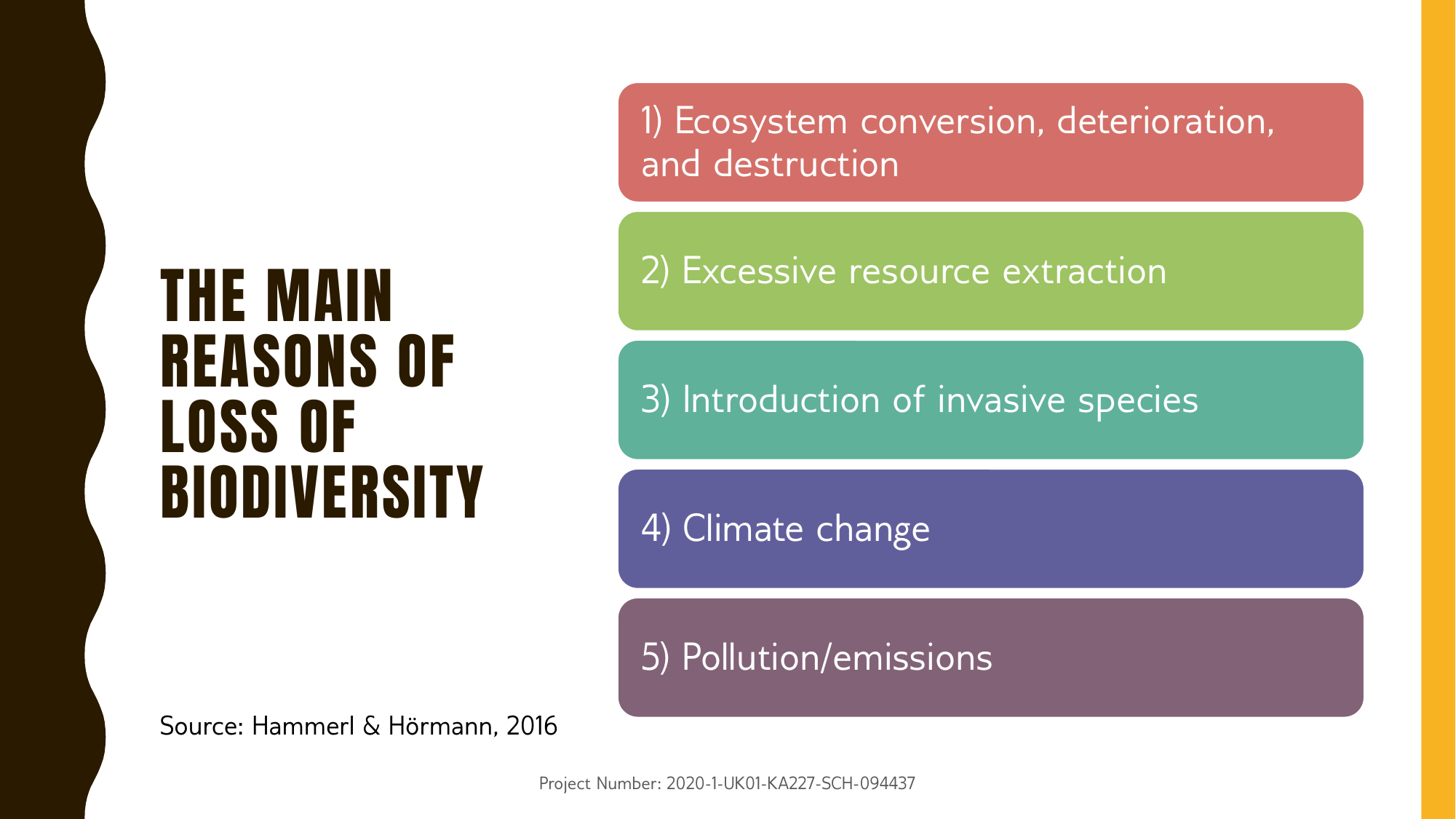

# THE MAIN REASONS OF LOSS OF BIODIVERSITY
1) Ecosystem conversion, deterioration, and destruction
2) Excessive resource extraction
3) Introduction of invasive species
4) Climate change
5) Pollution/emissions
Source: Hammerl & Hörmann, 2016
Project Number: 2020-1-UK01-KA227-SCH-094437